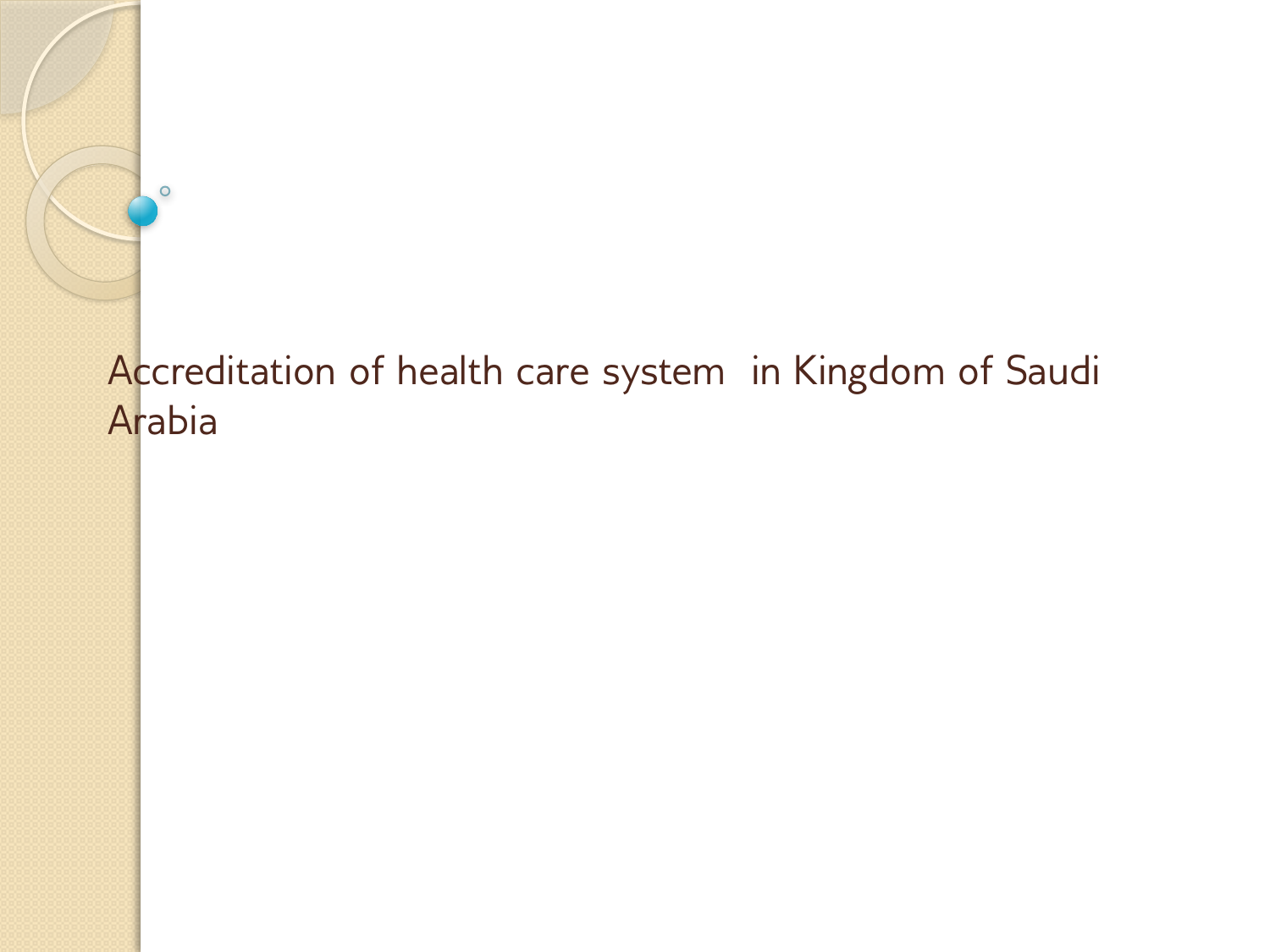

# Accreditation of health care system  in Kingdom of Saudi Arabia